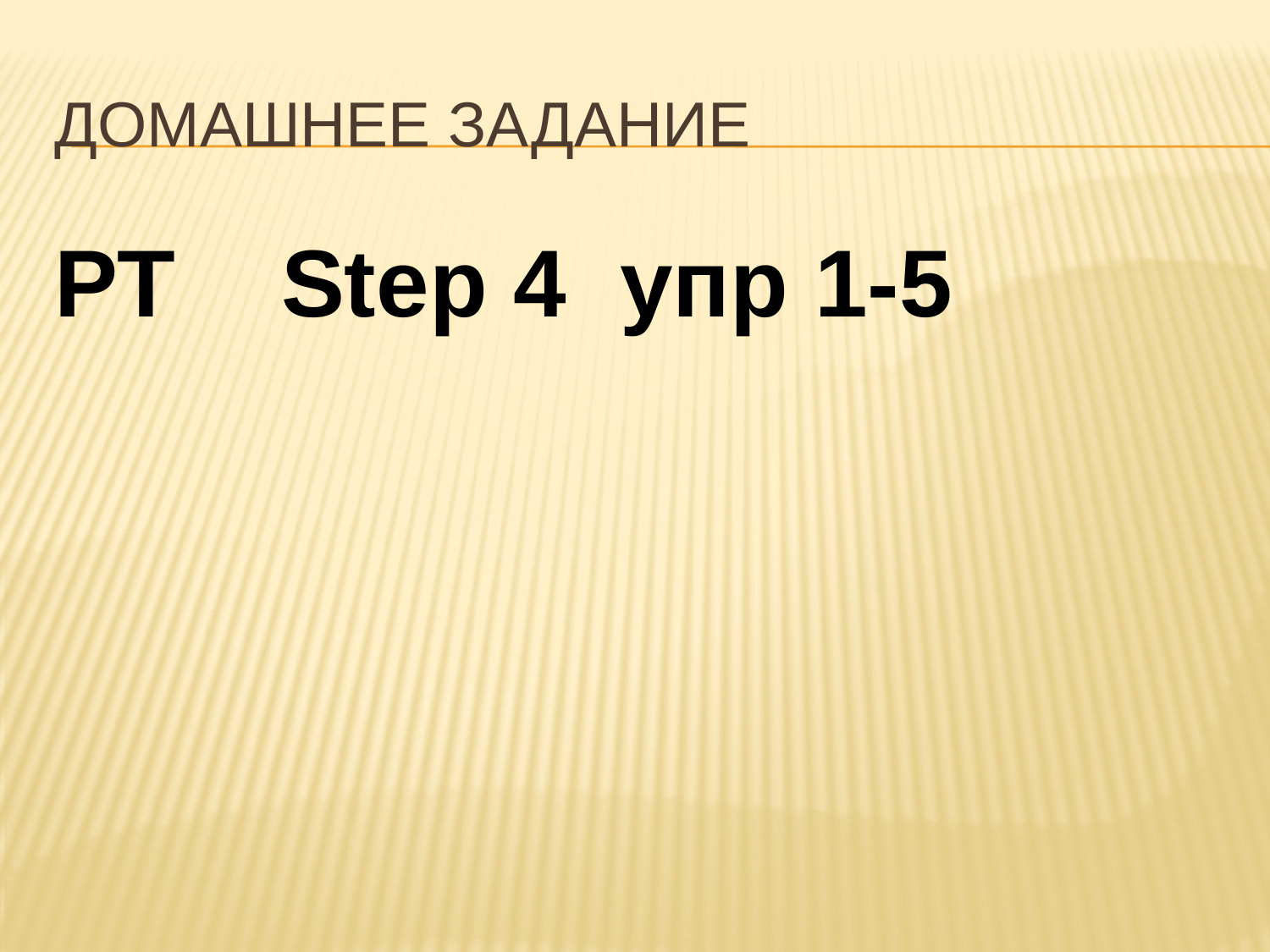

# Домашнее задание
РТ    Step 4  упр 1-5